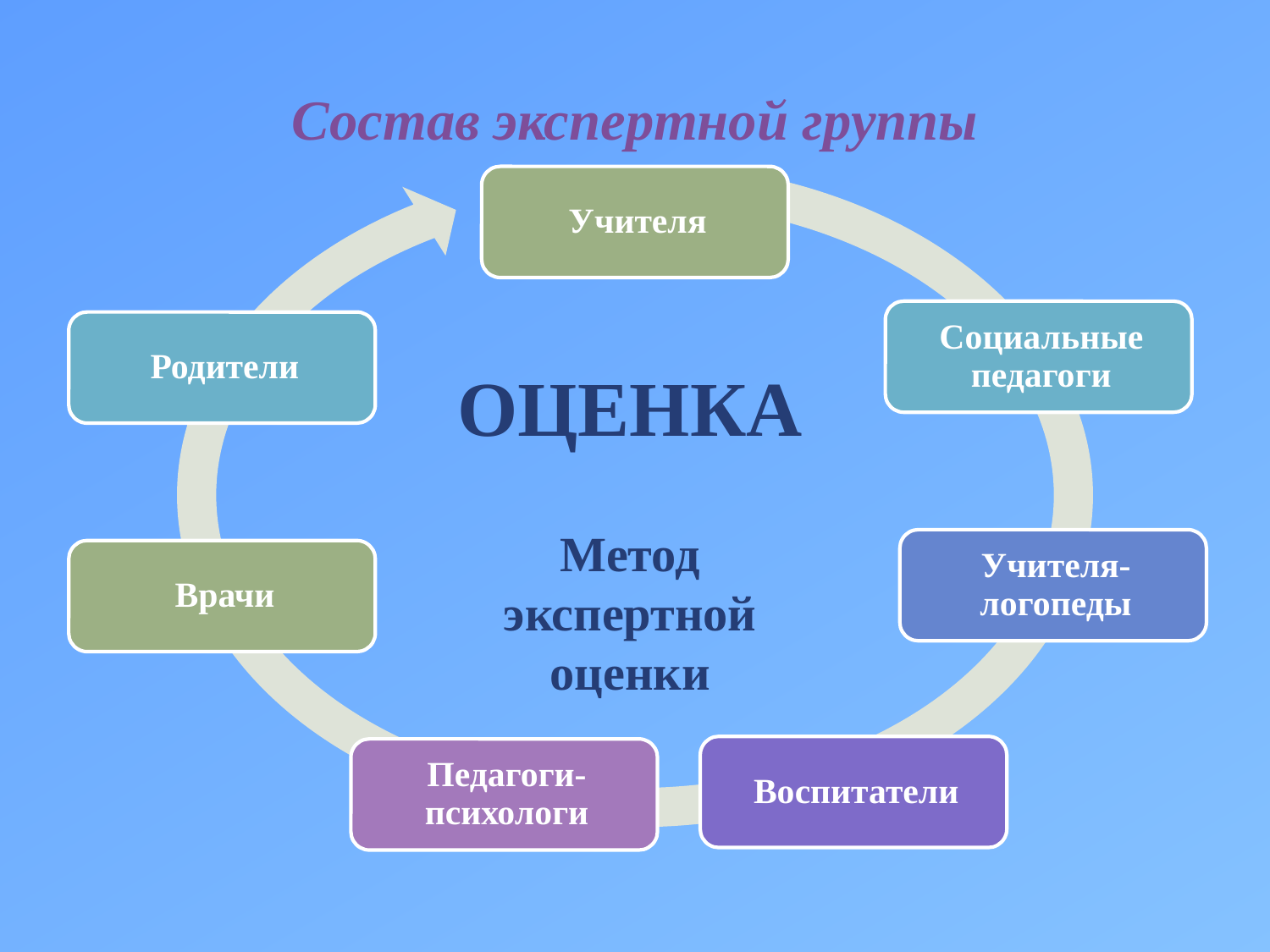

# Состав экспертной группы
Учителя
Социальные педагоги
Учителя-логопеды
Воспитатели
Педагоги-психологи
Врачи
Родители
ОЦЕНКА
Метод экспертной оценки